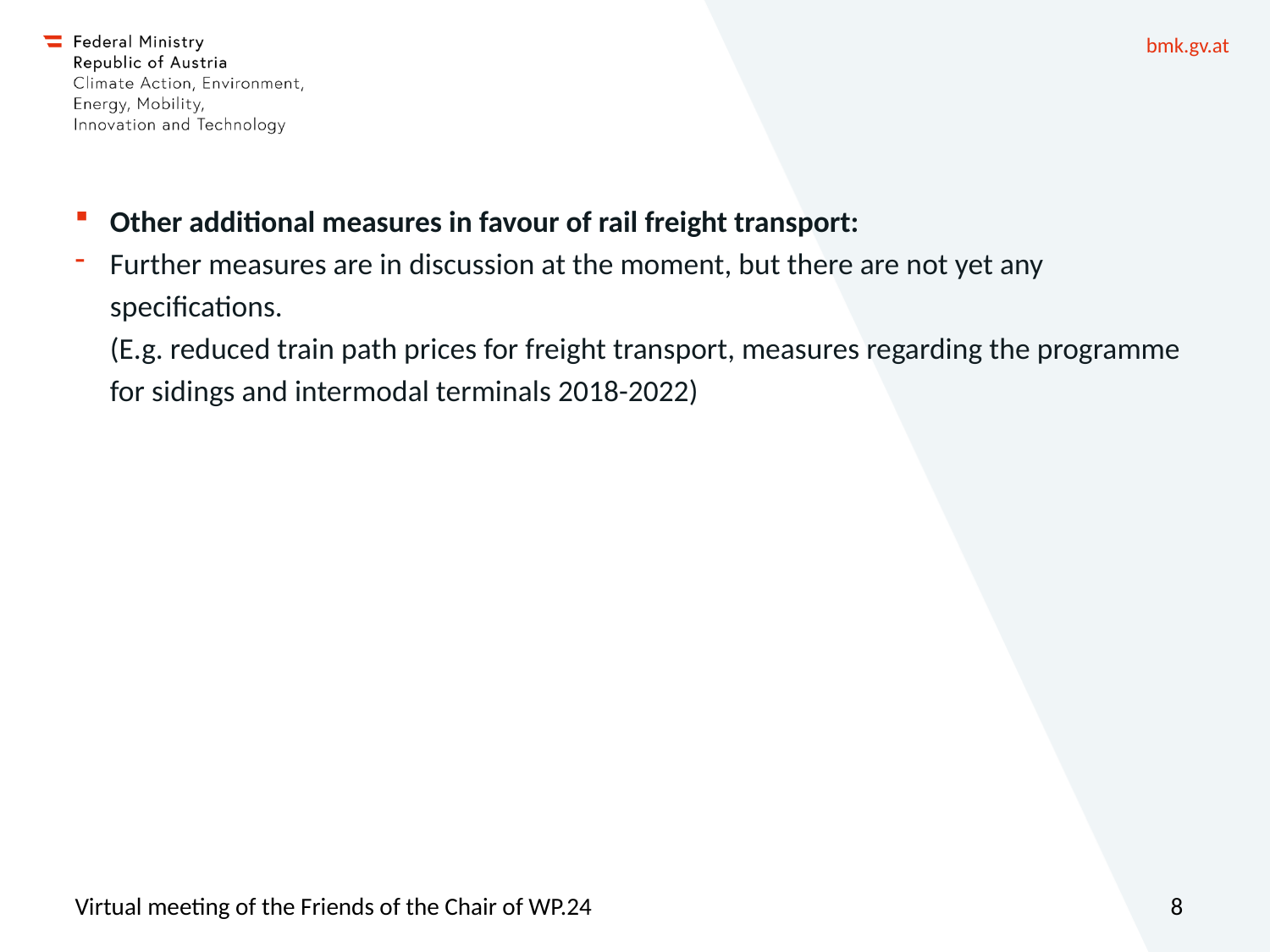

Other additional measures in favour of rail freight transport:
Further measures are in discussion at the moment, but there are not yet any specifications.
(E.g. reduced train path prices for freight transport, measures regarding the programme for sidings and intermodal terminals 2018-2022)

Virtual meeting of the Friends of the Chair of WP.24
8